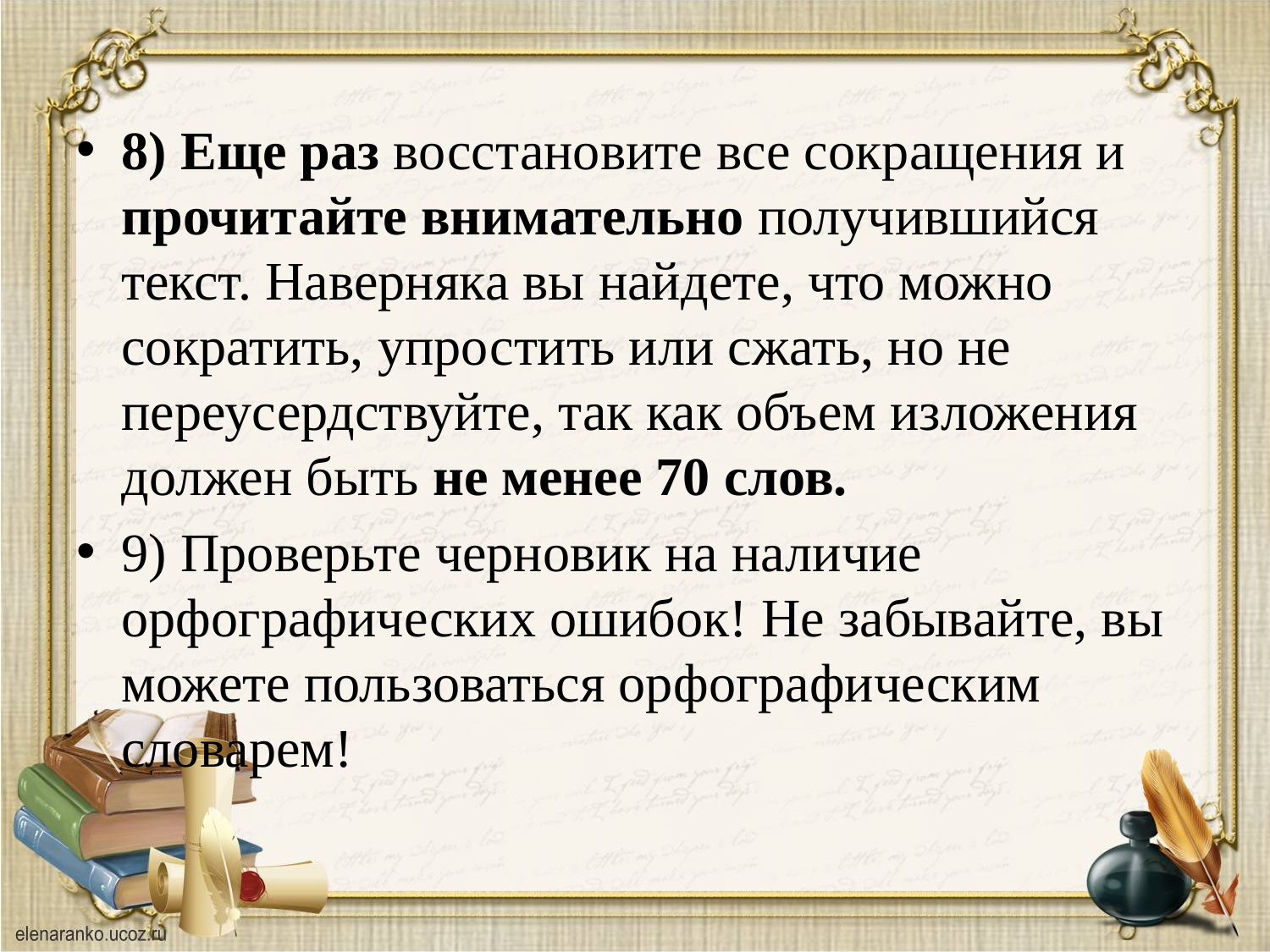

8) Еще раз восстановите все сокращения и прочитайте внимательно получившийся текст. Наверняка вы найдете, что можно сократить, упростить или сжать, но не переусердствуйте, так как объем изложения должен быть не менее 70 слов.
9) Проверьте черновик на наличие орфографических ошибок! Не забывайте, вы можете пользоваться орфографическим словарем!